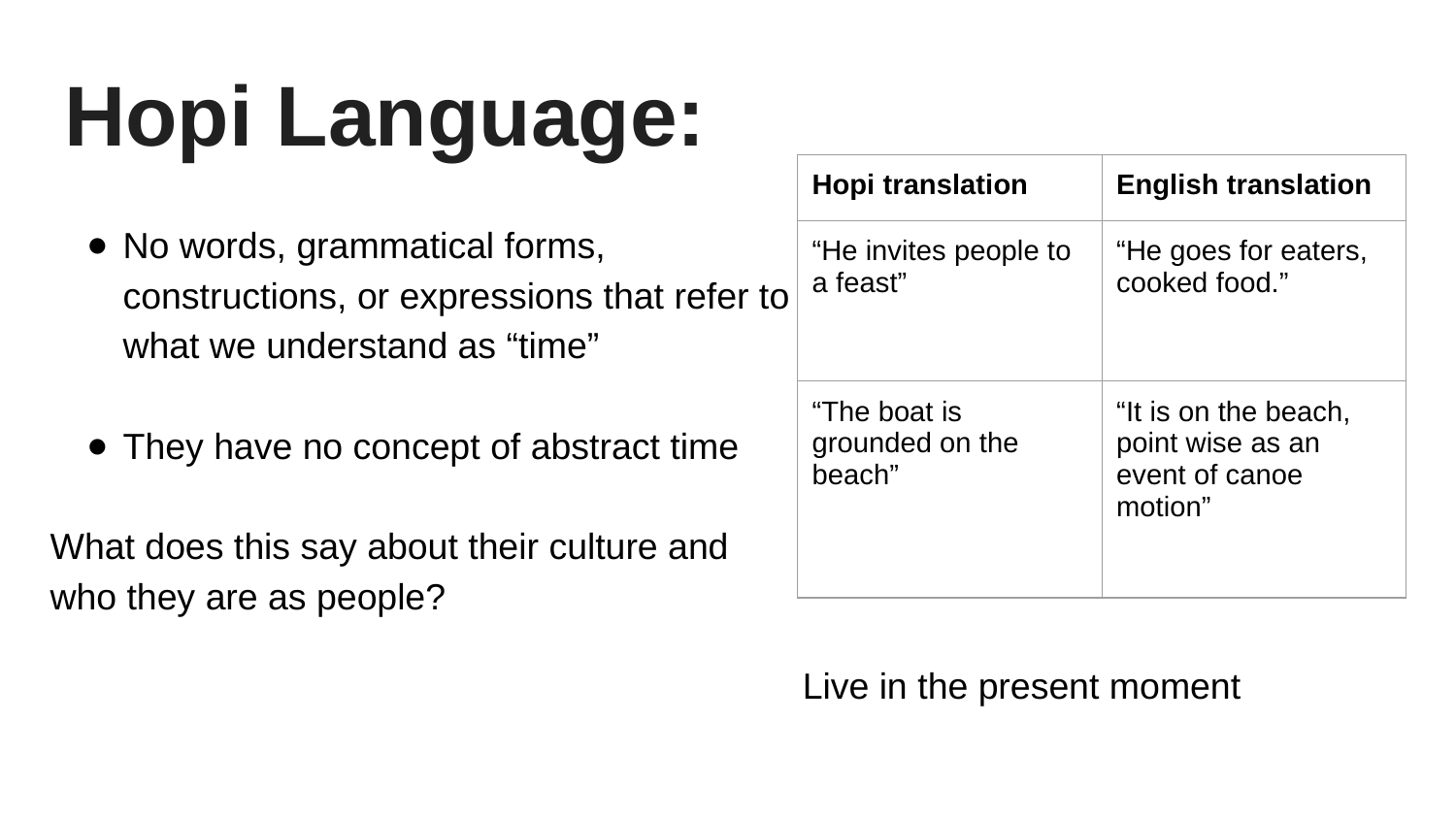

# Hopi Language:
| Hopi translation | English translation |
| --- | --- |
| “He invites people to a feast” | “He goes for eaters, cooked food.” |
| “The boat is grounded on the beach” | “It is on the beach, point wise as an event of canoe motion” |
No words, grammatical forms, constructions, or expressions that refer to what we understand as “time”

They have no concept of abstract time
What does this say about their culture and who they are as people?
Live in the present moment